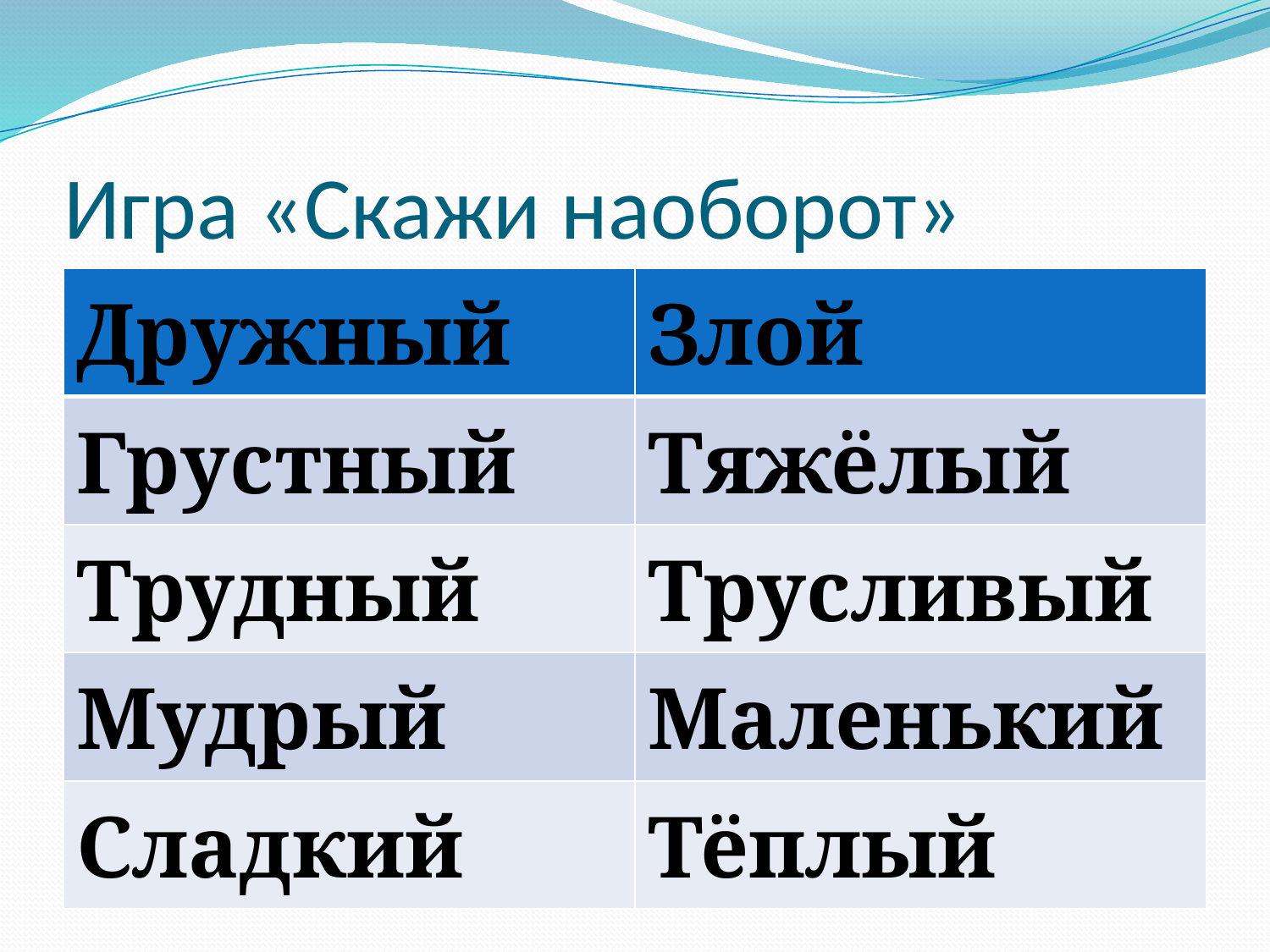

# Игра «Скажи наоборот»
| Дружный | Злой |
| --- | --- |
| Грустный | Тяжёлый |
| Трудный | Трусливый |
| Мудрый | Маленький |
| Сладкий | Тёплый |